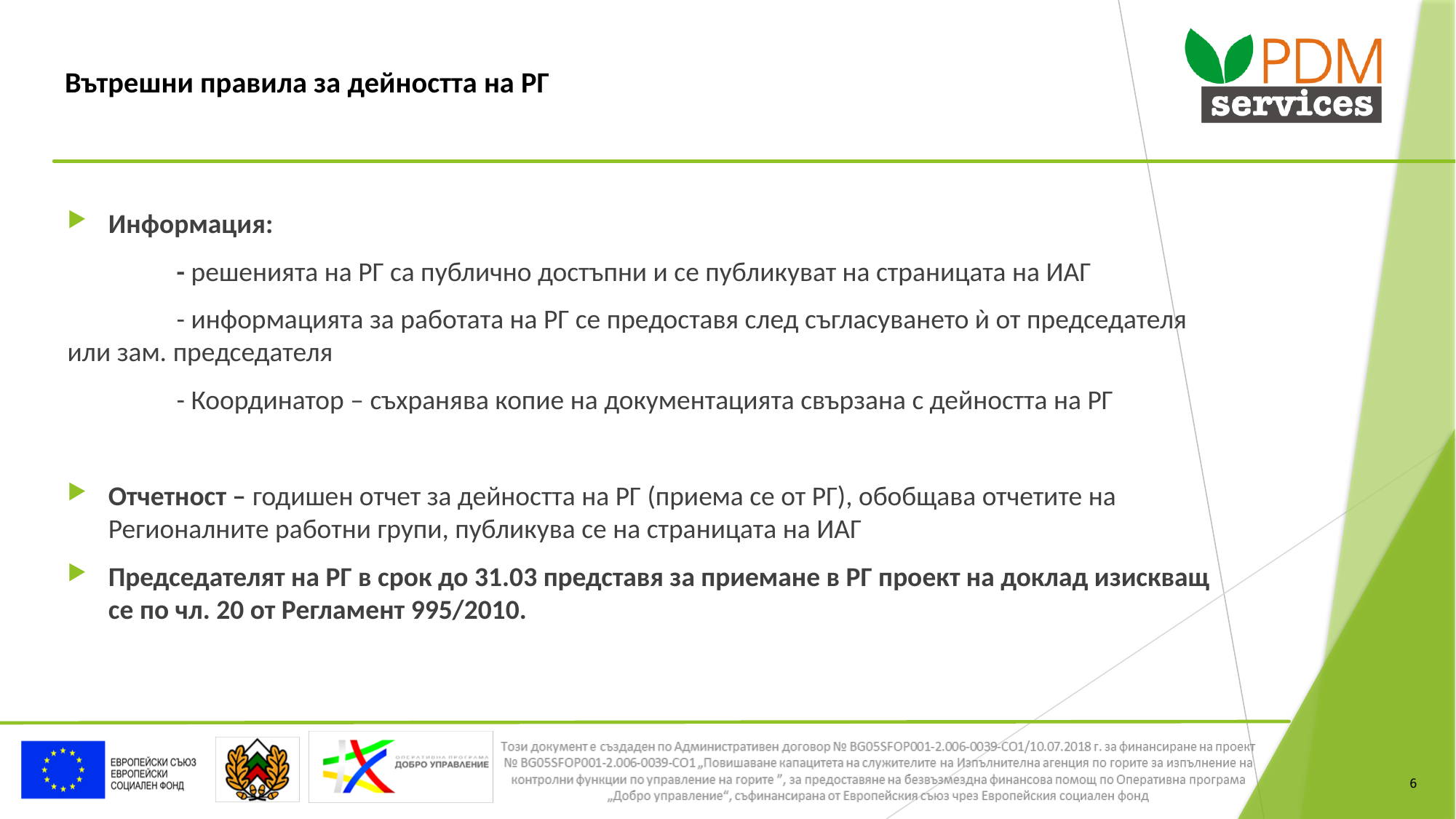

# Вътрешни правила за дейността на РГ
Информация:
	- решенията на РГ са публично достъпни и се публикуват на страницата на ИАГ
	- информацията за работата на РГ се предоставя след съгласуването ѝ от председателя или зам. председателя
	- Координатор – съхранява копие на документацията свързана с дейността на РГ

Отчетност – годишен отчет за дейността на РГ (приема се от РГ), обобщава отчетите на Регионалните работни групи, публикува се на страницата на ИАГ
Председателят на РГ в срок до 31.03 представя за приемане в РГ проект на доклад изискващ се по чл. 20 от Регламент 995/2010.

6